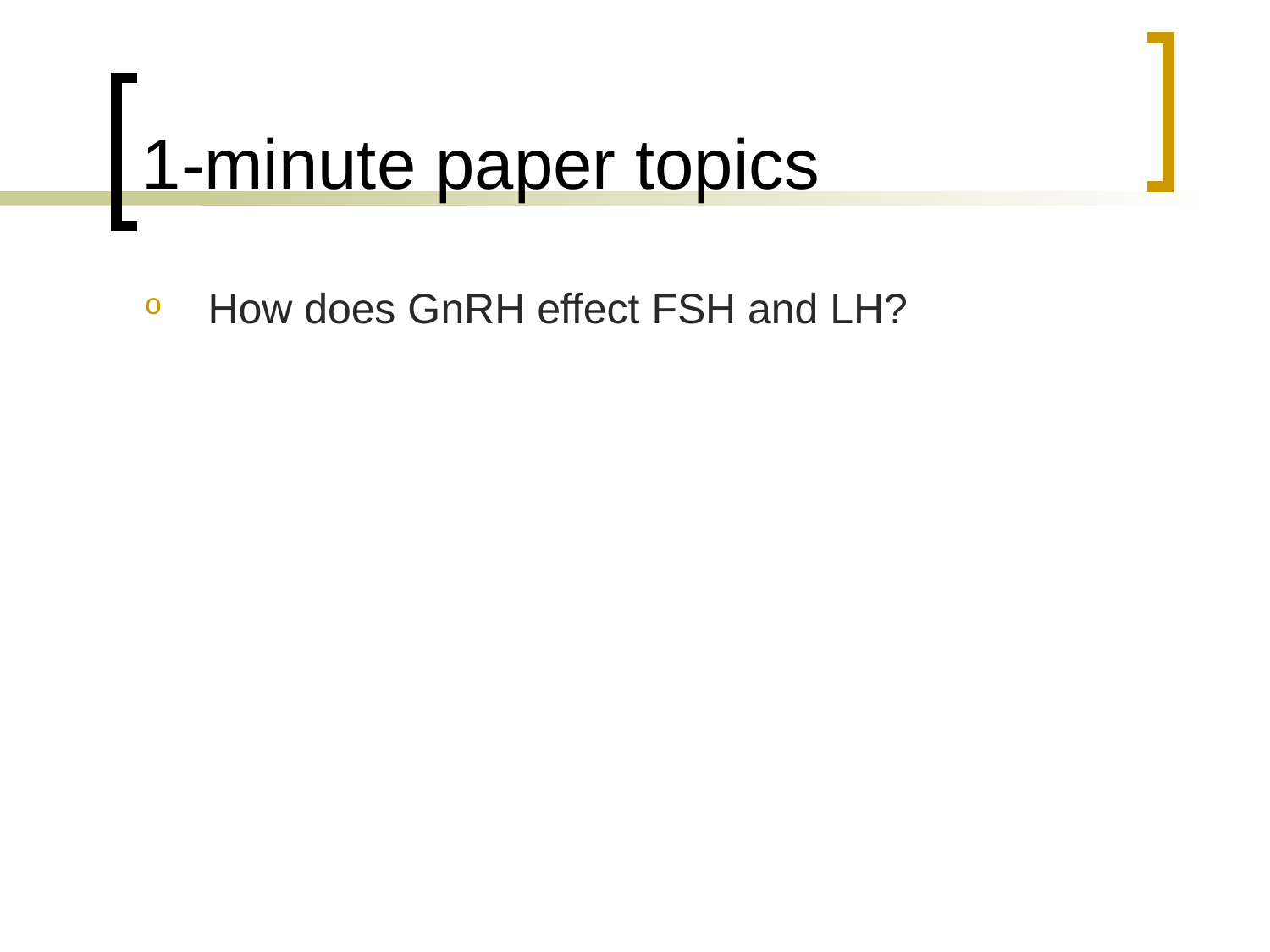

# 1-minute paper topics
How does GnRH effect FSH and LH?